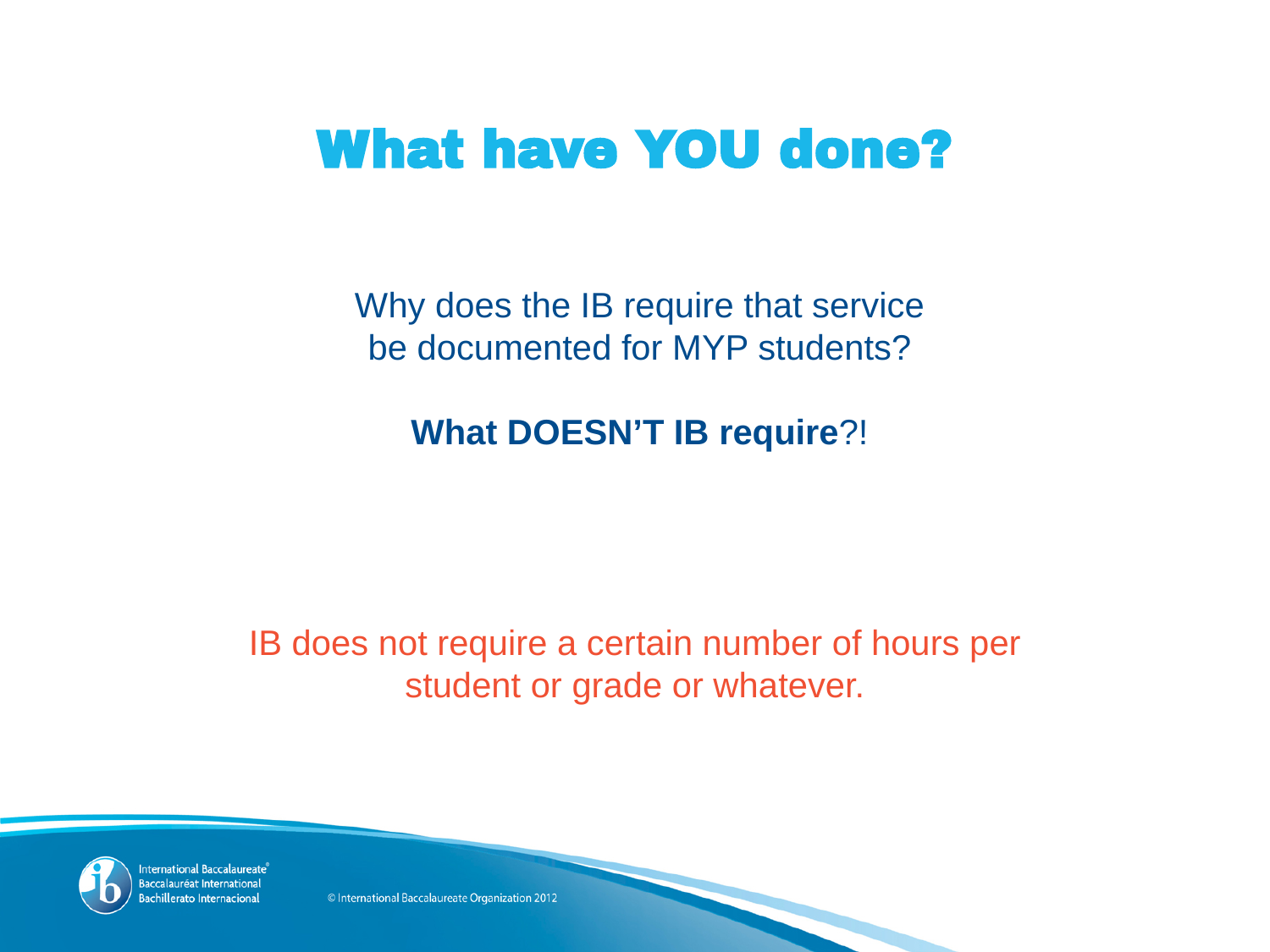

# What have YOU done?

Why does the IB require that service be documented for MYP students?

What DOESN’T IB require?!
IB does not require a certain number of hours per student or grade or whatever.